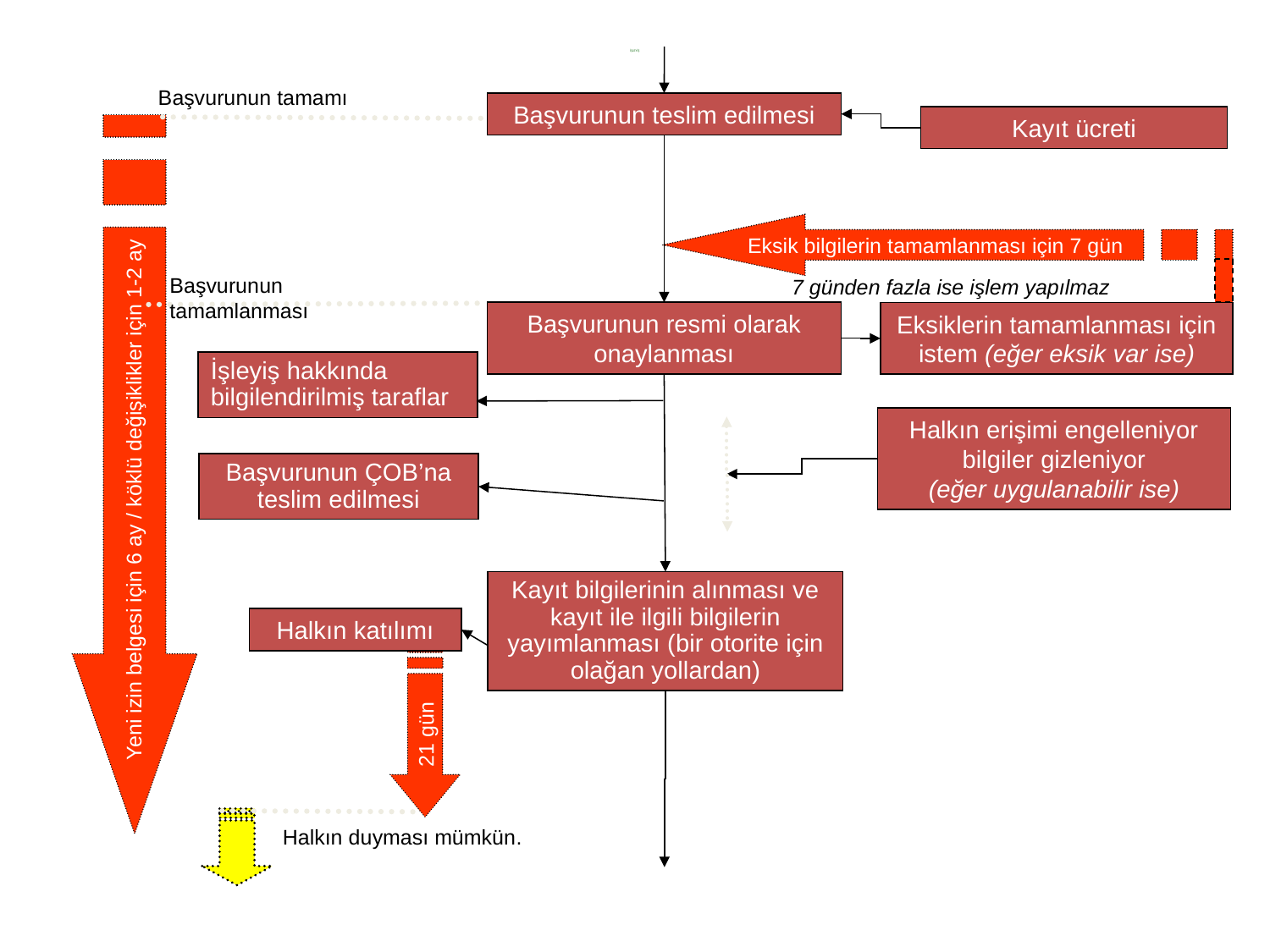

# İŞLEYİŞ
Başvurunun tamamı

Yeni izin belgesi için 6 ay / köklü değişiklikler için 1-2 ay
Başvurunun teslim edilmesi
Kayıt ücreti
Eksik bilgilerin tamamlanması için 7 gün

7 günden fazla ise işlem yapılmaz
Başvurunun tamamlanması

Başvurunun resmi olarak onaylanması
Eksiklerin tamamlanması için istem (eğer eksik var ise)
İşleyiş hakkında bilgilendirilmiş taraflar
Halkın erişimi engelleniyor bilgiler gizleniyor
(eğer uygulanabilir ise)
Başvurunun ÇOB’na teslim edilmesi
Kayıt bilgilerinin alınması ve kayıt ile ilgili bilgilerin yayımlanması (bir otorite için olağan yollardan)
Halkın katılımı
21 gün

Halkın duyması mümkün.